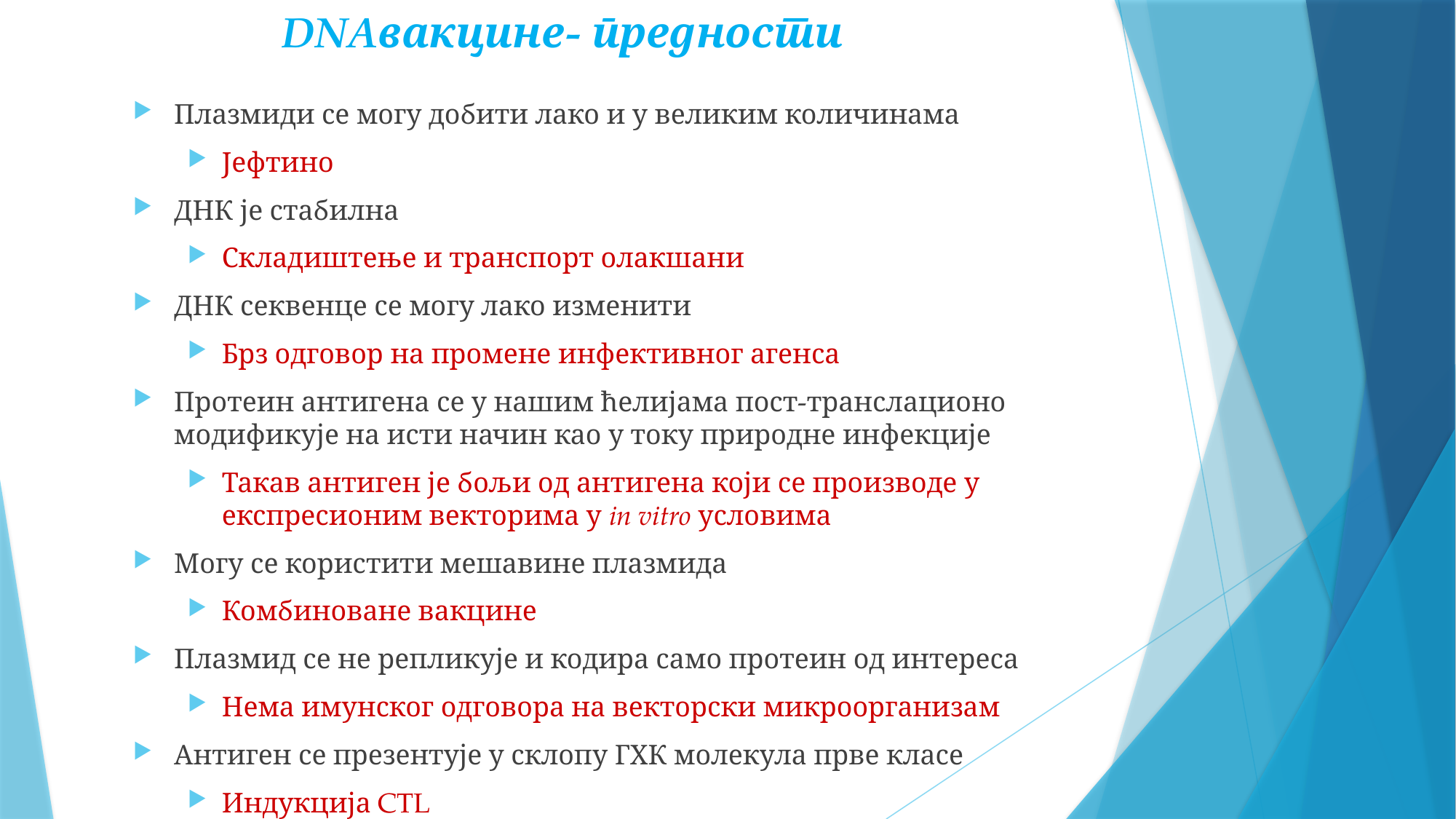

DNAвакцине- предности
Плазмиди се могу добити лако и у великим количинама
Јефтино
ДНК је стабилна
Складиштење и транспорт олакшани
ДНК секвенце се могу лако изменити
Брз одговор на промене инфективног агенса
Протеин антигена се у нашим ћелијама пост-транслационо модификује на исти начин као у току природне инфекције
Такав антиген је бољи од антигена који се производе у експресионим векторима у in vitro условима
Могу се користити мешавине плазмида
Комбиноване вакцине
Плазмид се не репликује и кодира само протеин од интереса
Нема имунског одговора на векторски микроорганизам
Антиген се презентује у склопу ГХК молекула прве класе
Индукција CTL